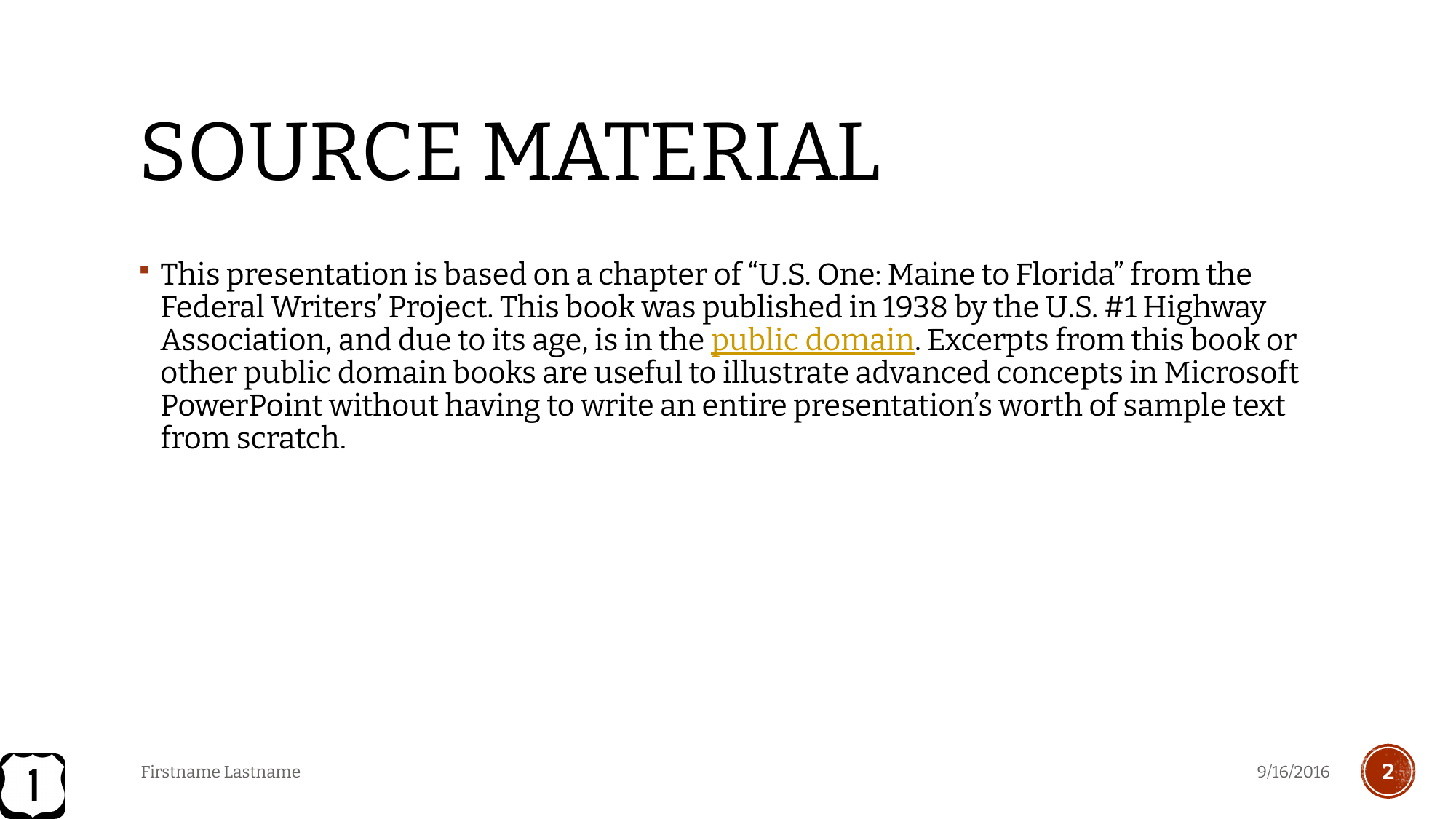

# Source Material
This presentation is based on a chapter of “U.S. One: Maine to Florida” from the Federal Writers’ Project. This book was published in 1938 by the U.S. #1 Highway Association, and due to its age, is in the public domain. Excerpts from this book or other public domain books are useful to illustrate advanced concepts in Microsoft PowerPoint without having to write an entire presentation’s worth of sample text from scratch.
Firstname Lastname
9/16/2016
2